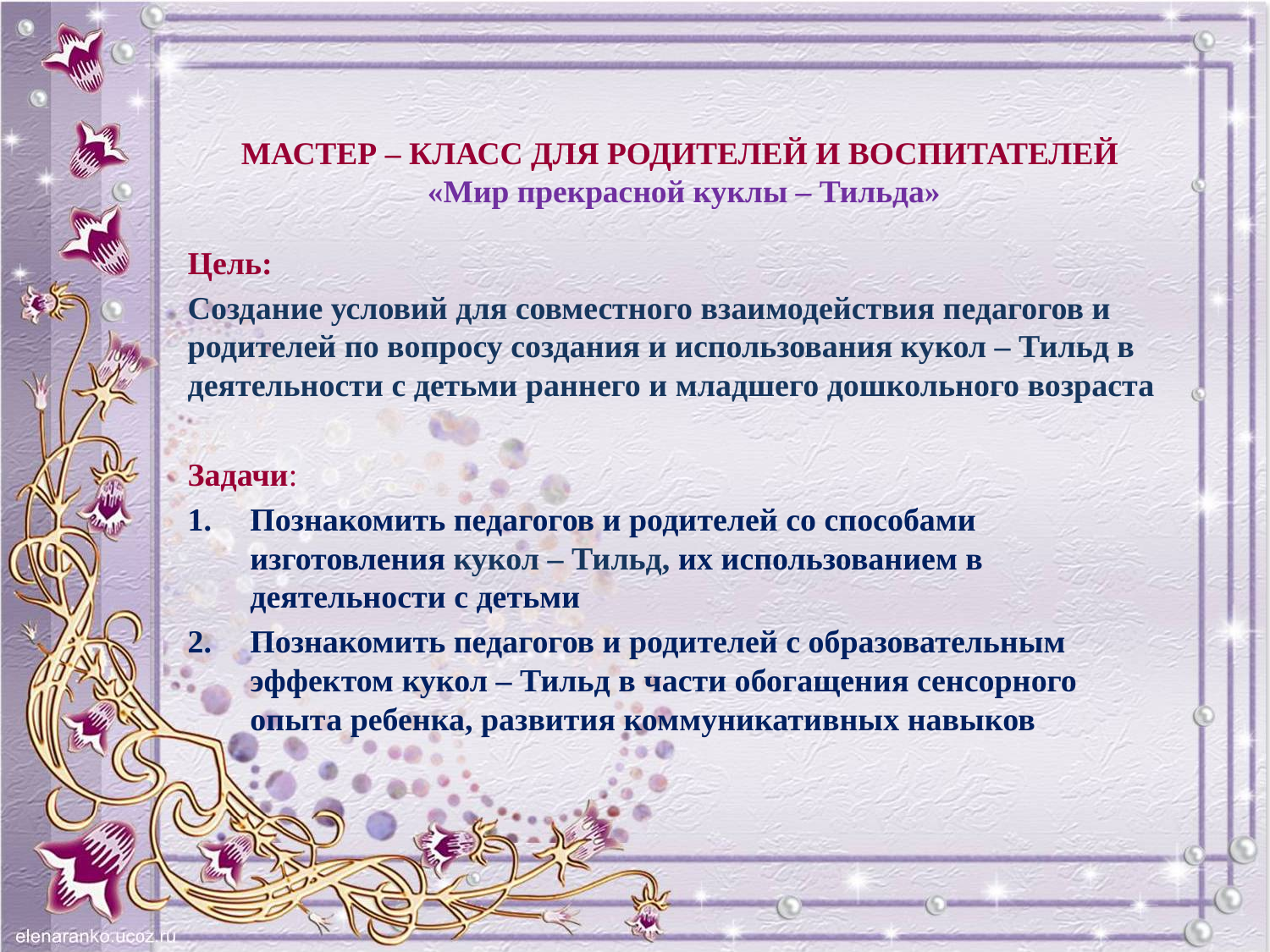

# МАСТЕР – КЛАСС ДЛЯ РОДИТЕЛЕЙ И ВОСПИТАТЕЛЕЙ «Мир прекрасной куклы – Тильда»
Цель:
Создание условий для совместного взаимодействия педагогов и родителей по вопросу создания и использования кукол – Тильд в деятельности с детьми раннего и младшего дошкольного возраста

Задачи:
Познакомить педагогов и родителей со способами изготовления кукол – Тильд, их использованием в деятельности с детьми
Познакомить педагогов и родителей с образовательным эффектом кукол – Тильд в части обогащения сенсорного опыта ребенка, развития коммуникативных навыков